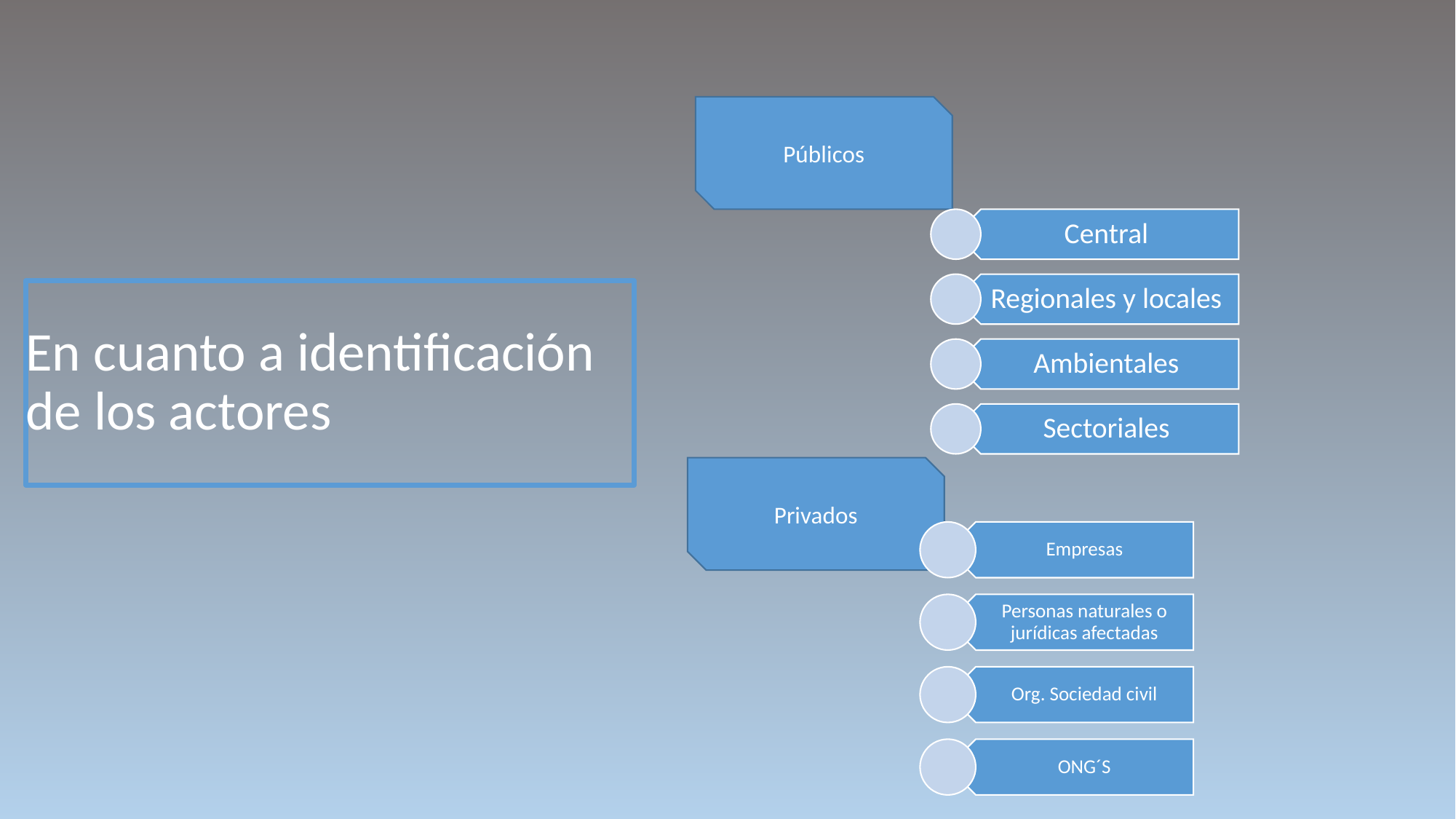

Públicos

Central

Regionales y locales

Ambientales

Sectoriales
# En cuanto a identificación de los actores
Privados

Empresas

Personas naturales o jurídicas afectadas

Org. Sociedad civil

ONG´S